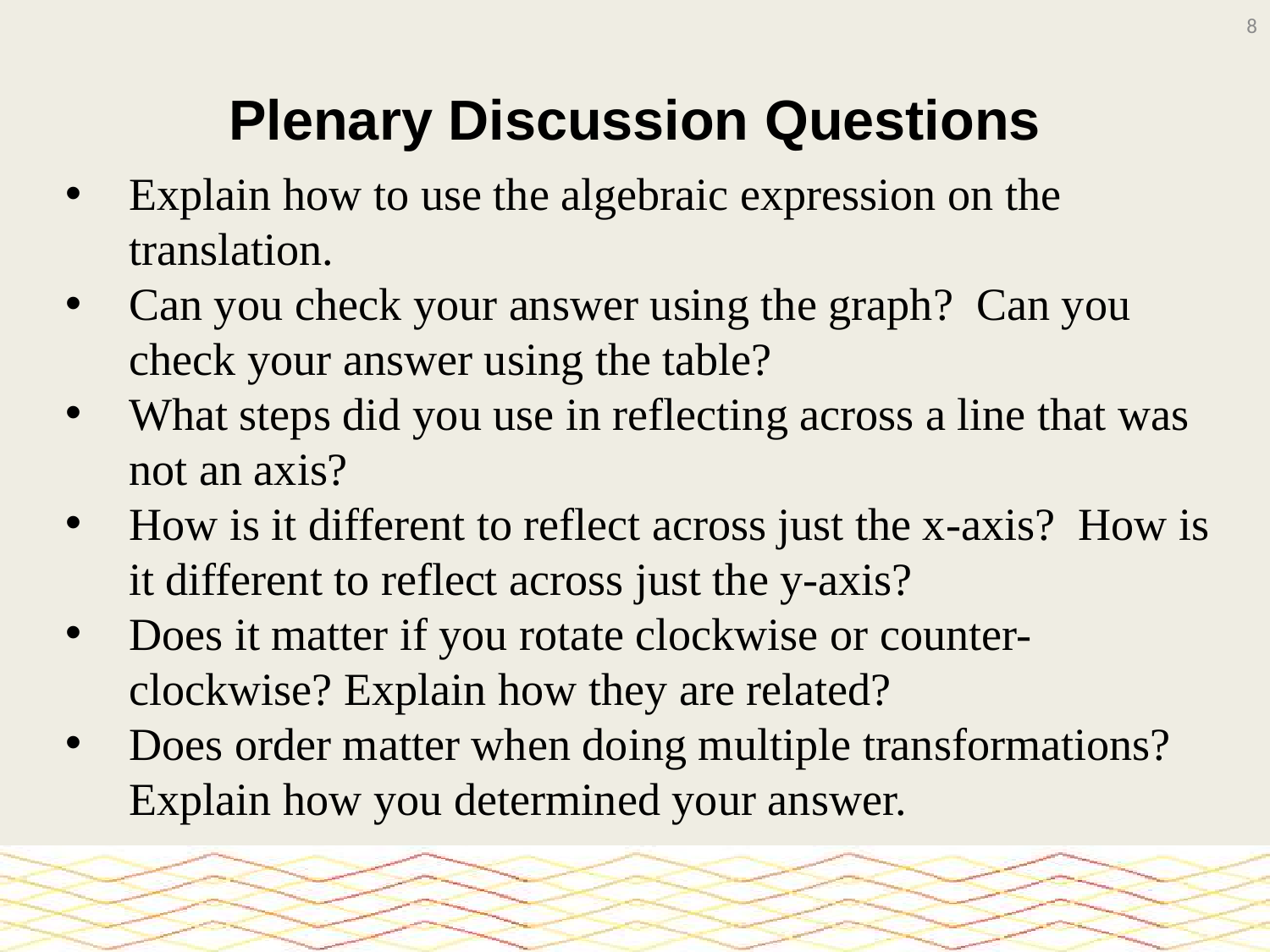

8
# Plenary Discussion Questions
Explain how to use the algebraic expression on the translation.
Can you check your answer using the graph?  Can you check your answer using the table?
What steps did you use in reflecting across a line that was not an axis?
How is it different to reflect across just the x-axis?  How is it different to reflect across just the y-axis?
Does it matter if you rotate clockwise or counter-clockwise? Explain how they are related?
Does order matter when doing multiple transformations? Explain how you determined your answer.